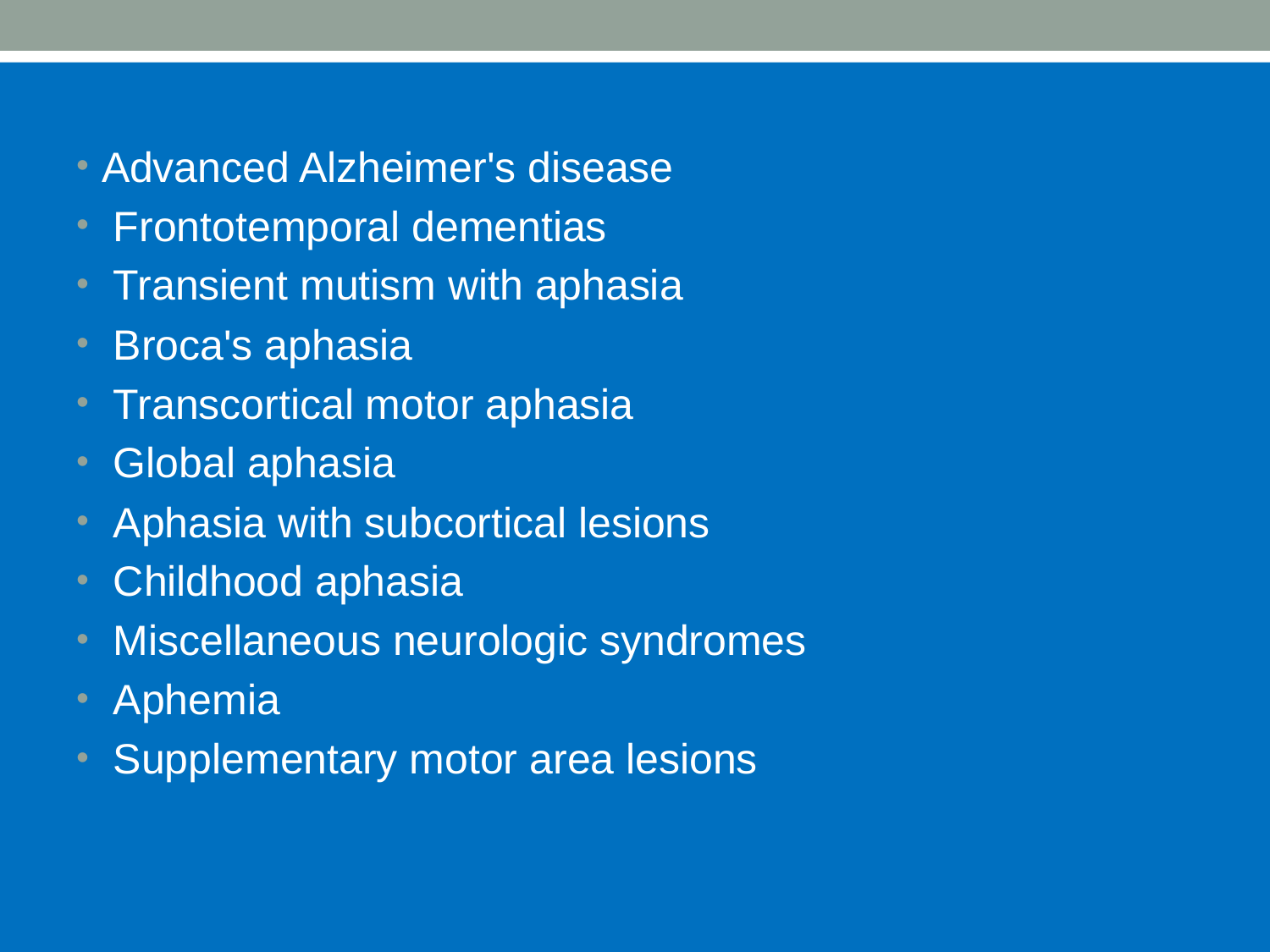

#

Advanced Alzheimer's disease
 Frontotemporal dementias
 Transient mutism with aphasia
 Broca's aphasia
 Transcortical motor aphasia
 Global aphasia
 Aphasia with subcortical lesions
 Childhood aphasia
 Miscellaneous neurologic syndromes
 Aphemia
 Supplementary motor area lesions